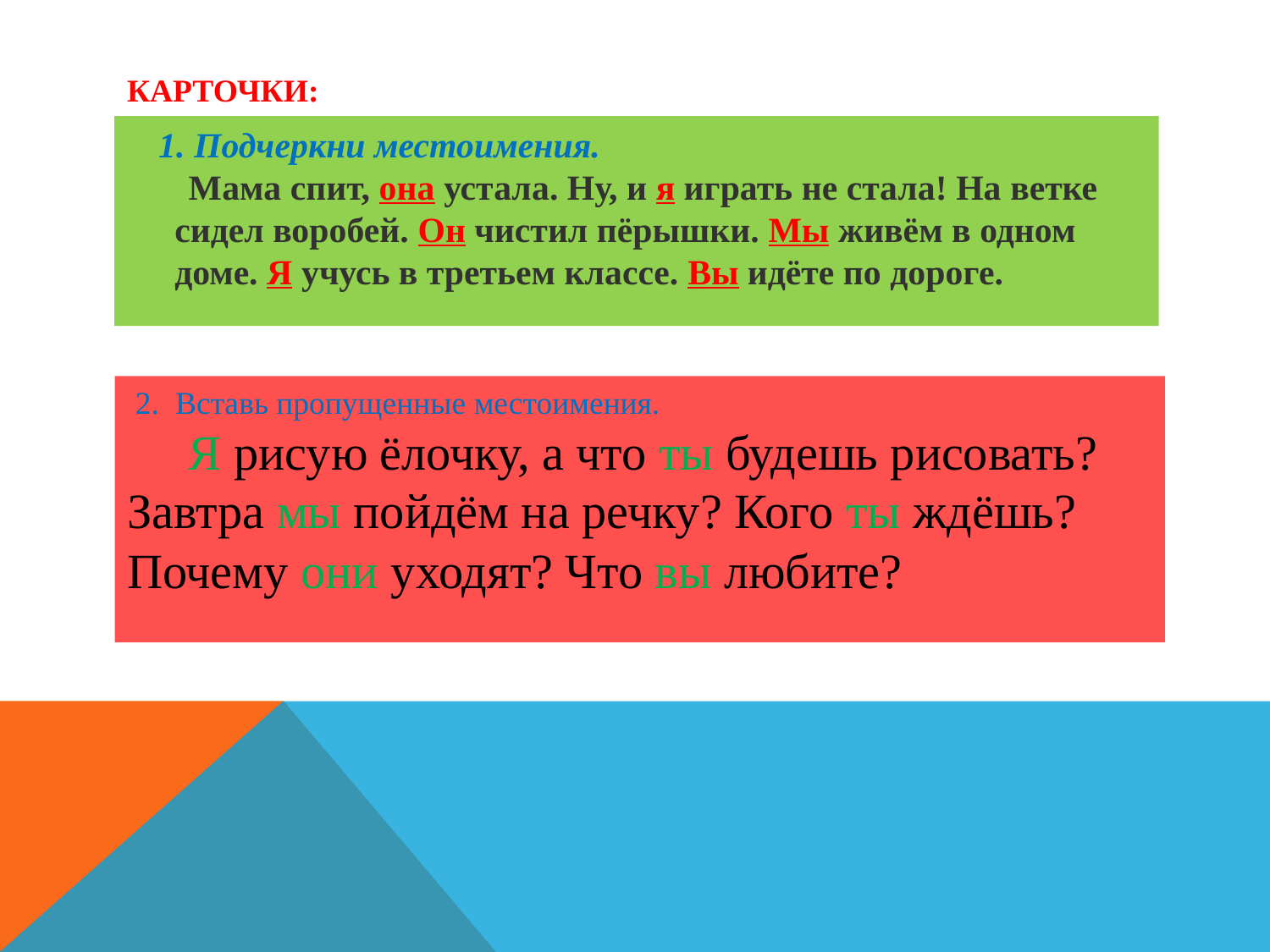

# Карточки:
    1. Подчеркни местоимения.
	  Мама спит, она устала. Ну, и я играть не стала! На ветке сидел воробей. Он чистил пёрышки. Мы живём в одном доме. Я учусь в третьем классе. Вы идёте по дороге.

 2.  Вставь пропущенные местоимения.
     Я рисую ёлочку, а что ты будешь рисовать? Завтра мы пойдём на речку? Кого ты ждёшь? Почему они уходят? Что вы любите?